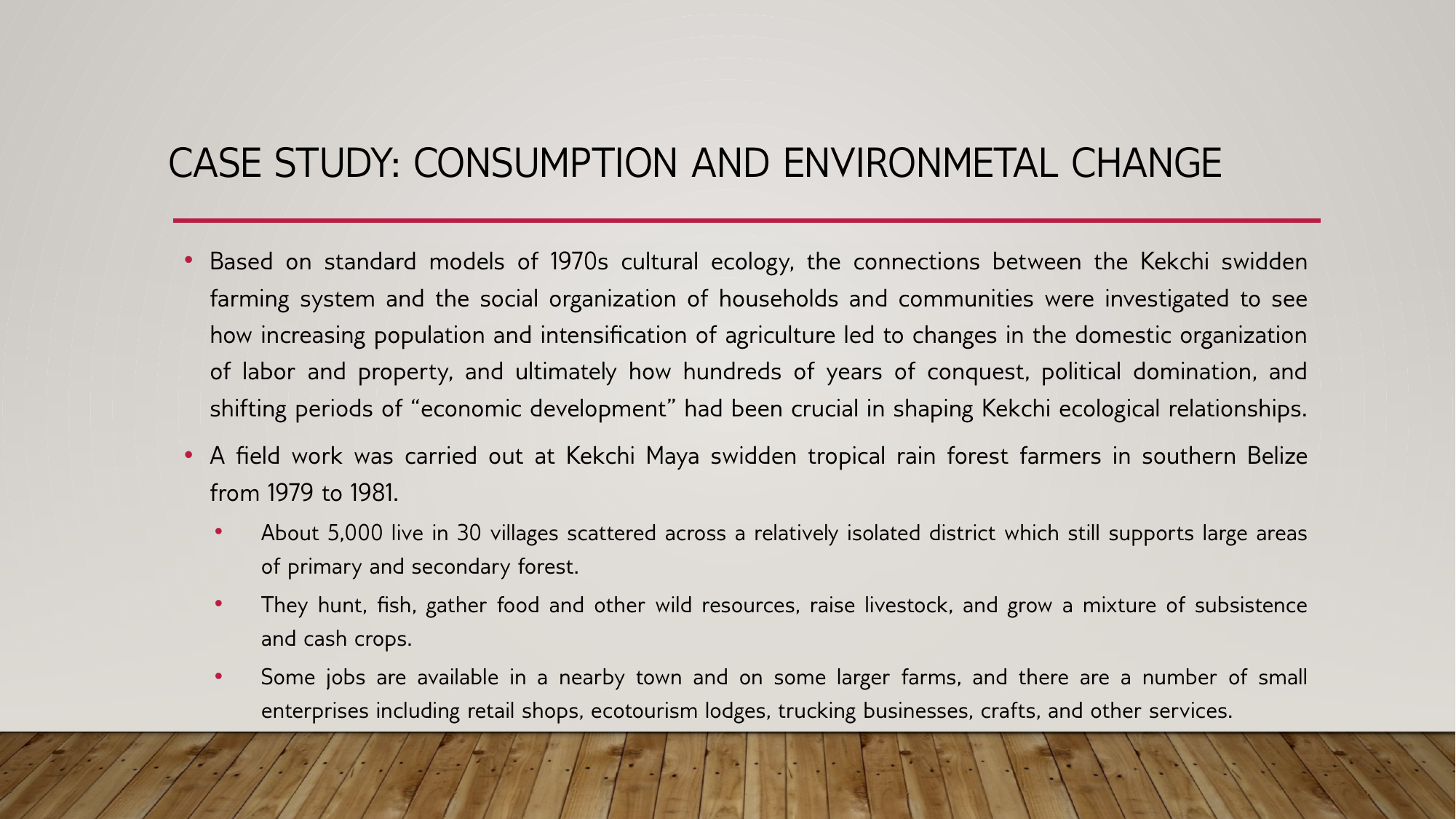

# Case study: CONSUMPTION AND ENVIRONMETAL CHANGE
Based on standard models of 1970s cultural ecology, the connections between the Kekchi swidden farming system and the social organization of households and communities were investigated to see how increasing population and intensification of agriculture led to changes in the domestic organization of labor and property, and ultimately how hundreds of years of conquest, political domination, and shifting periods of “economic development” had been crucial in shaping Kekchi ecological relationships.
A field work was carried out at Kekchi Maya swidden tropical rain forest farmers in southern Belize from 1979 to 1981.
About 5,000 live in 30 villages scattered across a relatively isolated district which still supports large areas of primary and secondary forest.
They hunt, fish, gather food and other wild resources, raise livestock, and grow a mixture of subsistence and cash crops.
Some jobs are available in a nearby town and on some larger farms, and there are a number of small enterprises including retail shops, ecotourism lodges, trucking businesses, crafts, and other services.